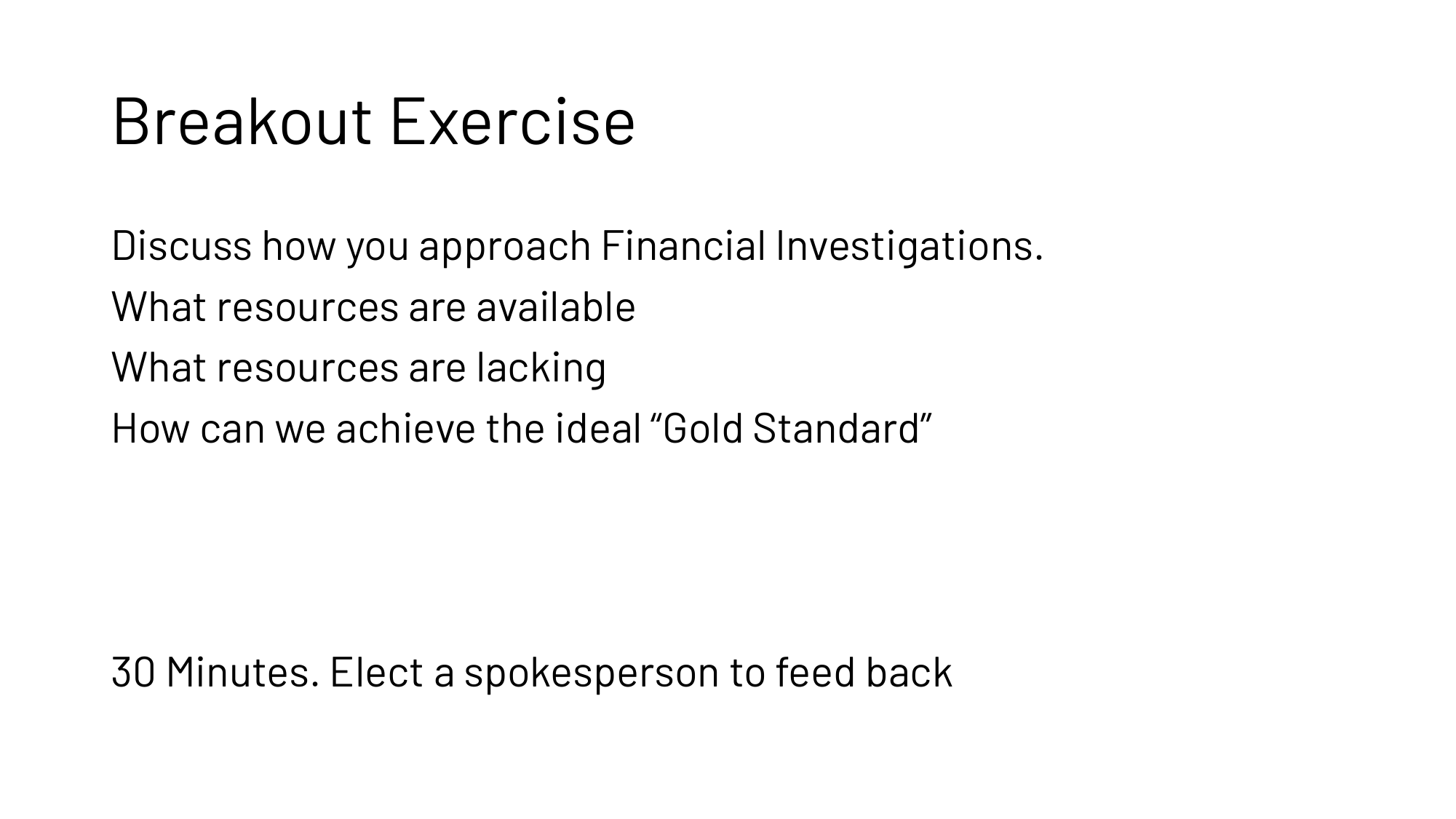

# Breakout Exercise
Discuss how you approach Financial Investigations.
What resources are available
What resources are lacking
How can we achieve the ideal “Gold Standard”

30 Minutes. Elect a spokesperson to feed back